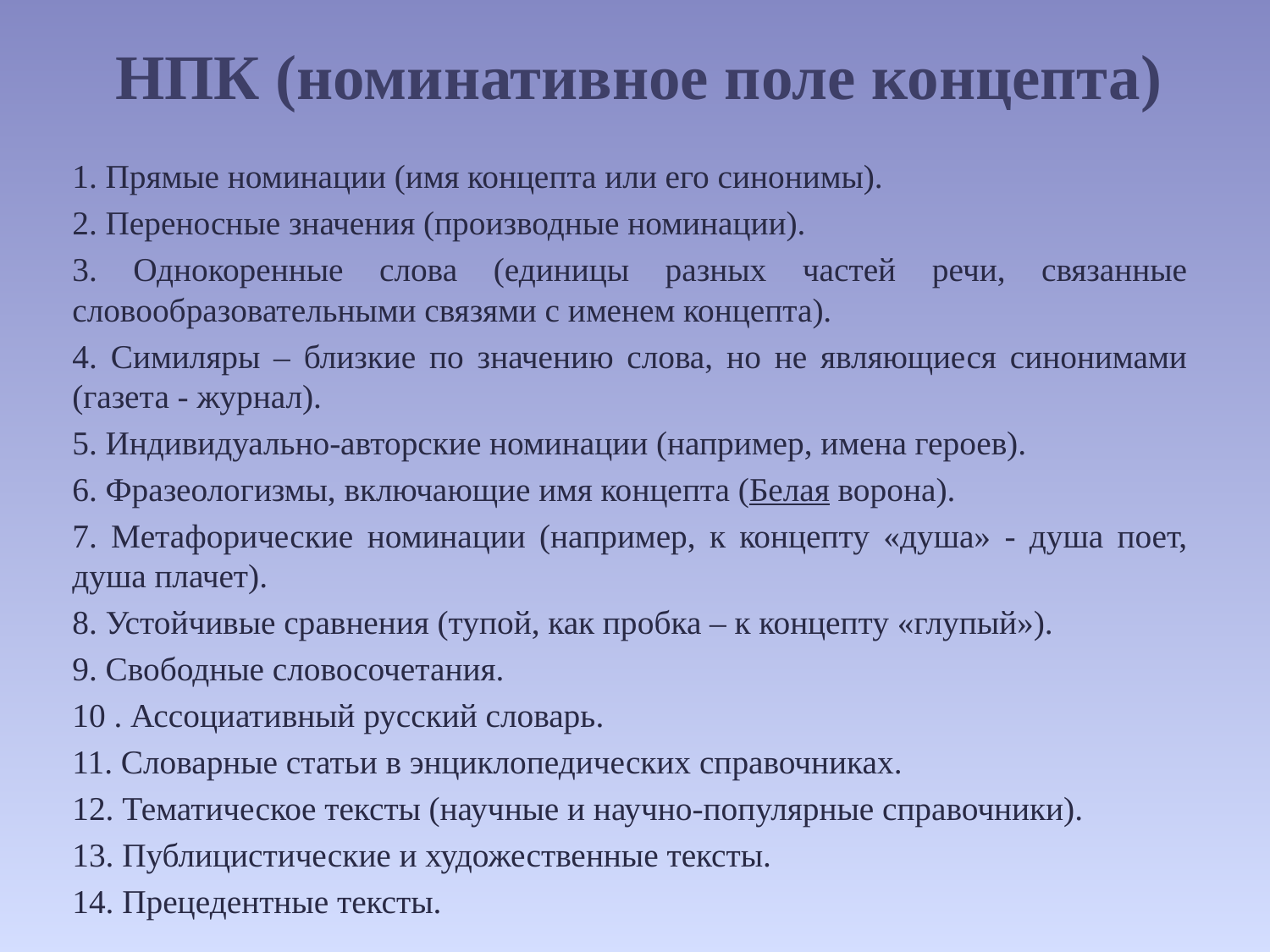

# НПК (номинативное поле концепта)
1. Прямые номинации (имя концепта или его синонимы).
2. Переносные значения (производные номинации).
3. Однокоренные слова (единицы разных частей речи, связанные словообразовательными связями с именем концепта).
4. Симиляры – близкие по значению слова, но не являющиеся синонимами (газета - журнал).
5. Индивидуально-авторские номинации (например, имена героев).
6. Фразеологизмы, включающие имя концепта (Белая ворона).
7. Метафорические номинации (например, к концепту «душа» - душа поет, душа плачет).
8. Устойчивые сравнения (тупой, как пробка – к концепту «глупый»).
9. Свободные словосочетания.
10 . Ассоциативный русский словарь.
11. Словарные статьи в энциклопедических справочниках.
12. Тематическое тексты (научные и научно-популярные справочники).
13. Публицистические и художественные тексты.
14. Прецедентные тексты.